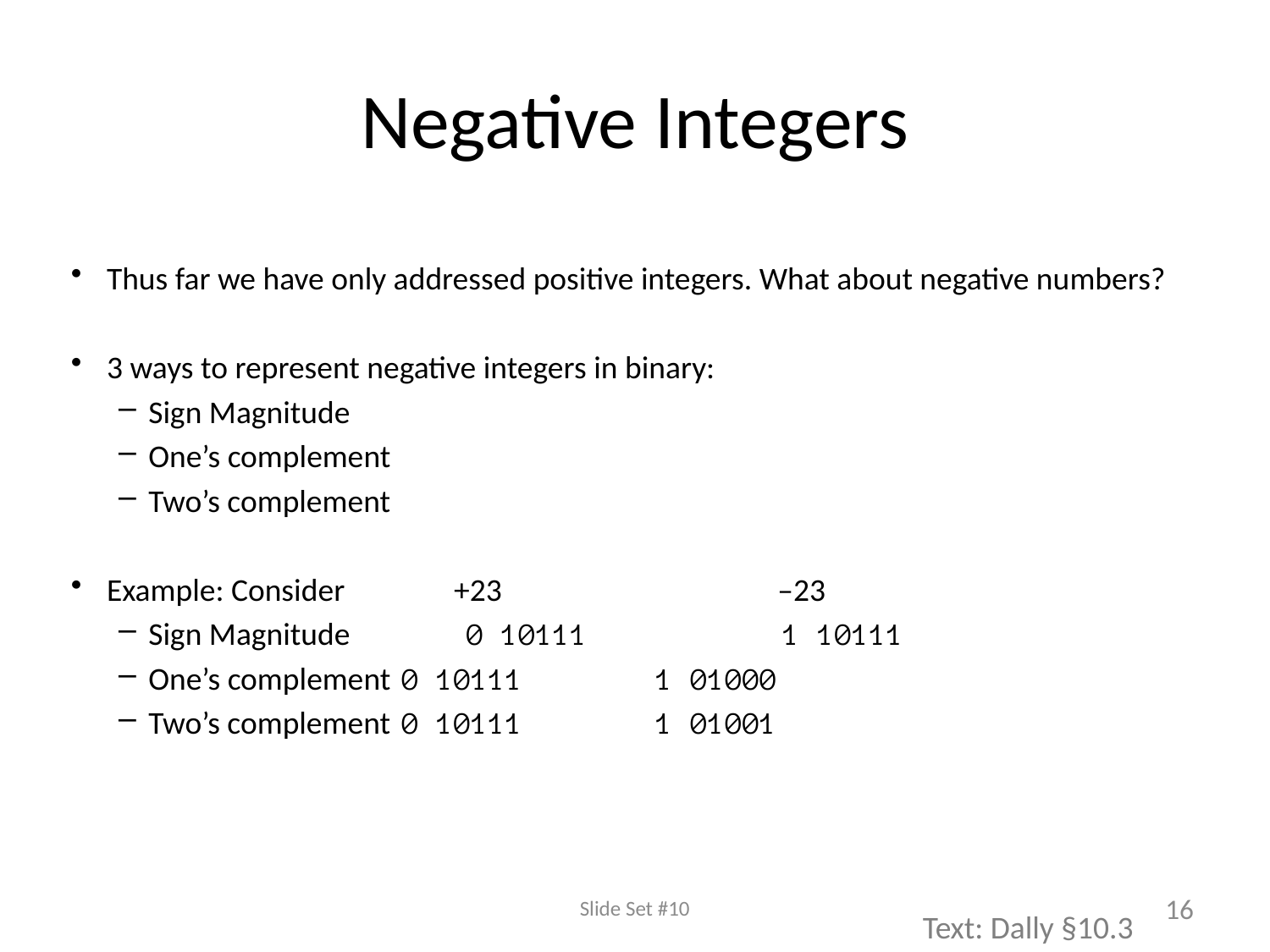

# Negative Integers
Thus far we have only addressed positive integers. What about negative numbers?

3 ways to represent negative integers in binary:
Sign Magnitude
One’s complement
Two’s complement

Example: Consider 	             +23 		     –23
Sign Magnitude	         0 10111		1 10111
One’s complement	0 10111		1 01000
Two’s complement	0 10111		1 01001
Slide Set #10
16
Text: Dally §10.3